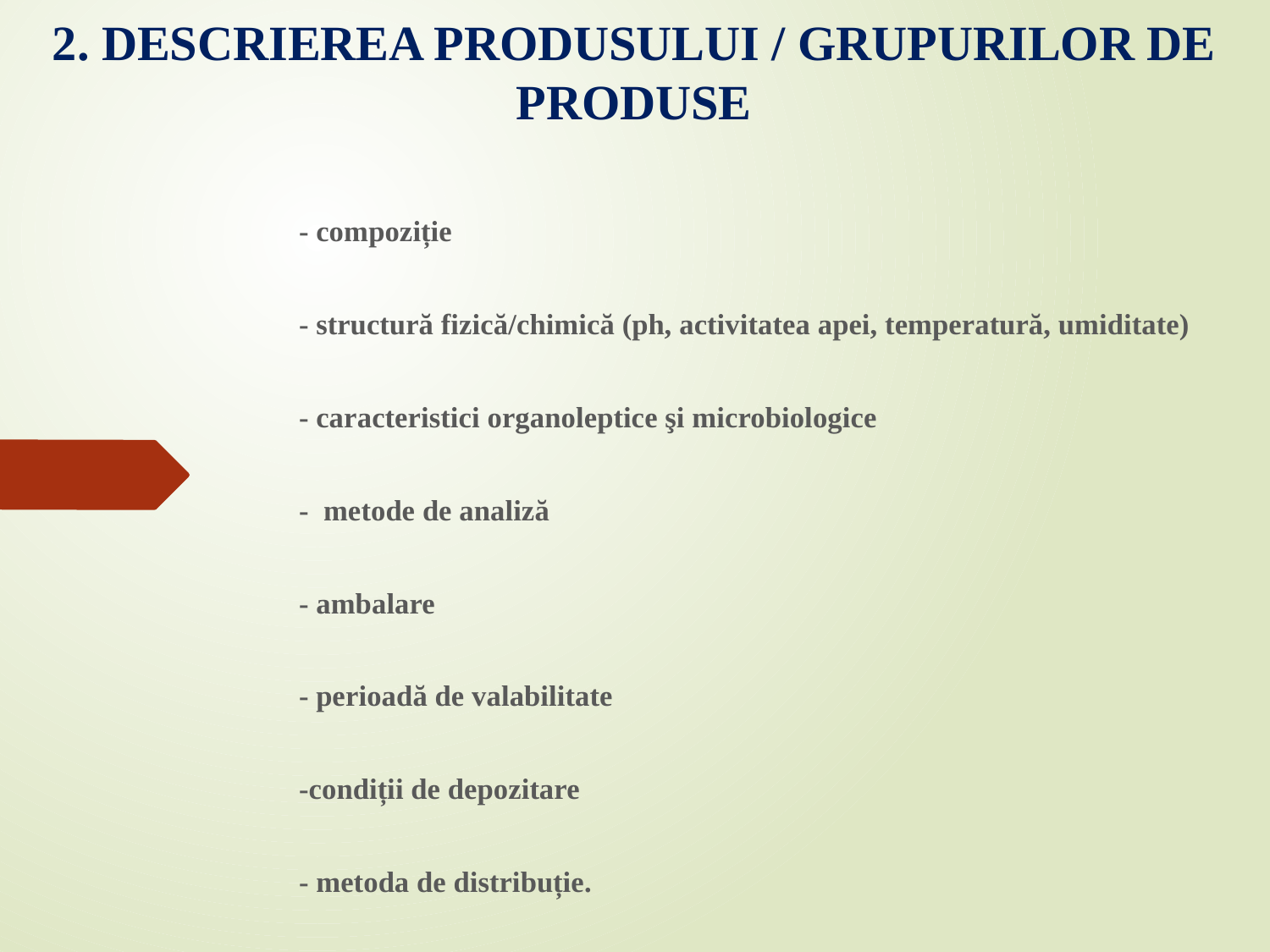

# 2. DESCRIEREA PRODUSULUI / GRUPURILOR DE PRODUSE
	- compoziție

 	- structură fizică/chimică (ph, activitatea apei, temperatură, umiditate)

	- caracteristici organoleptice şi microbiologice

	-  metode de analiză

	- ambalare

	- perioadă de valabilitate

	-condiții de depozitare

	- metoda de distribuție.